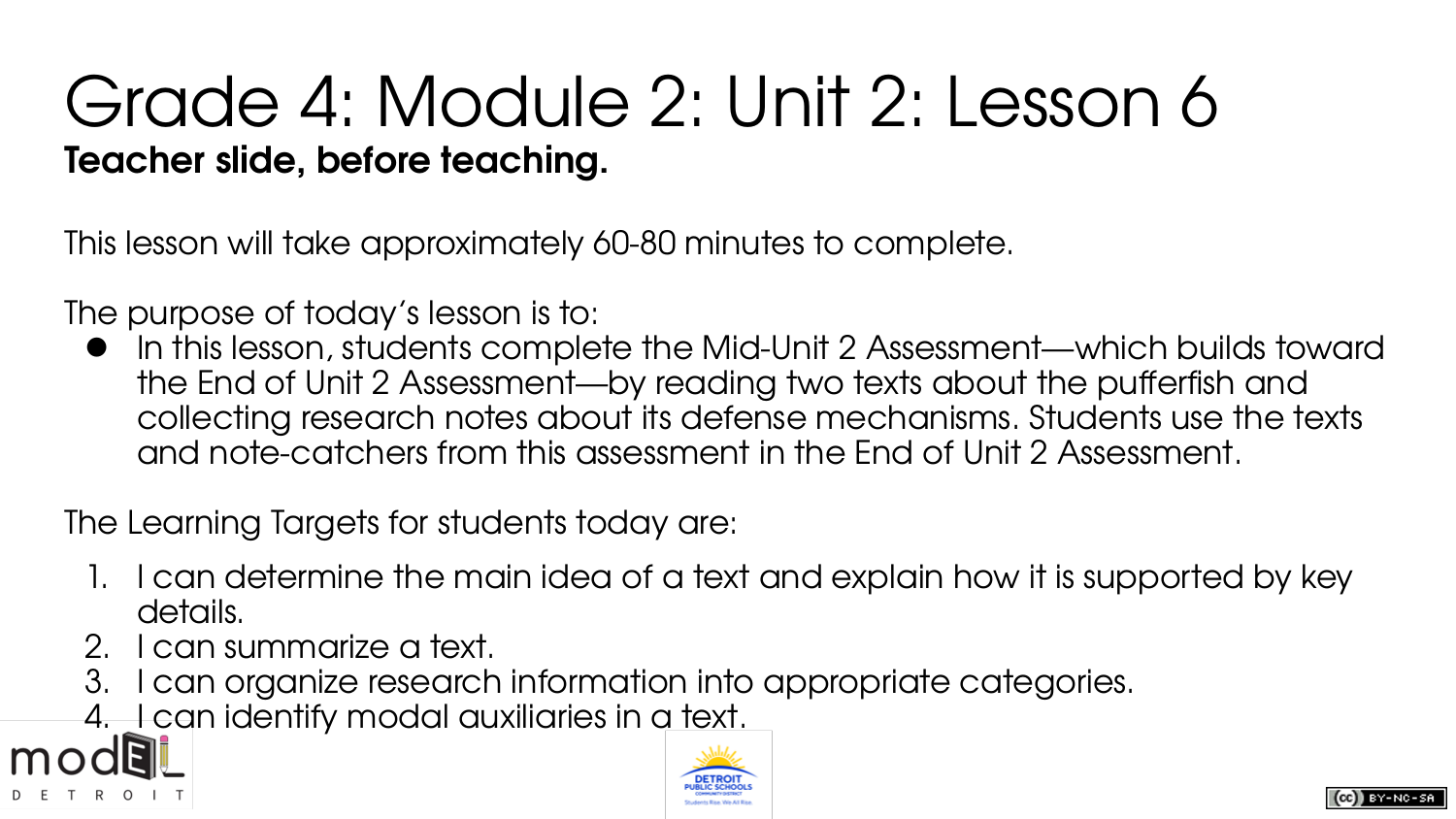

# Grade 4: Module 2: Unit 2: Lesson 6
Teacher slide, before teaching.
This lesson will take approximately 60-80 minutes to complete.

The purpose of today’s lesson is to:
In this lesson, students complete the Mid-Unit 2 Assessment—which builds toward the End of Unit 2 Assessment—by reading two texts about the pufferfish and collecting research notes about its defense mechanisms. Students use the texts and note-catchers from this assessment in the End of Unit 2 Assessment.

The Learning Targets for students today are:
I can determine the main idea of a text and explain how it is supported by key details.
I can summarize a text.
I can organize research information into appropriate categories.
I can identify modal auxiliaries in a text.